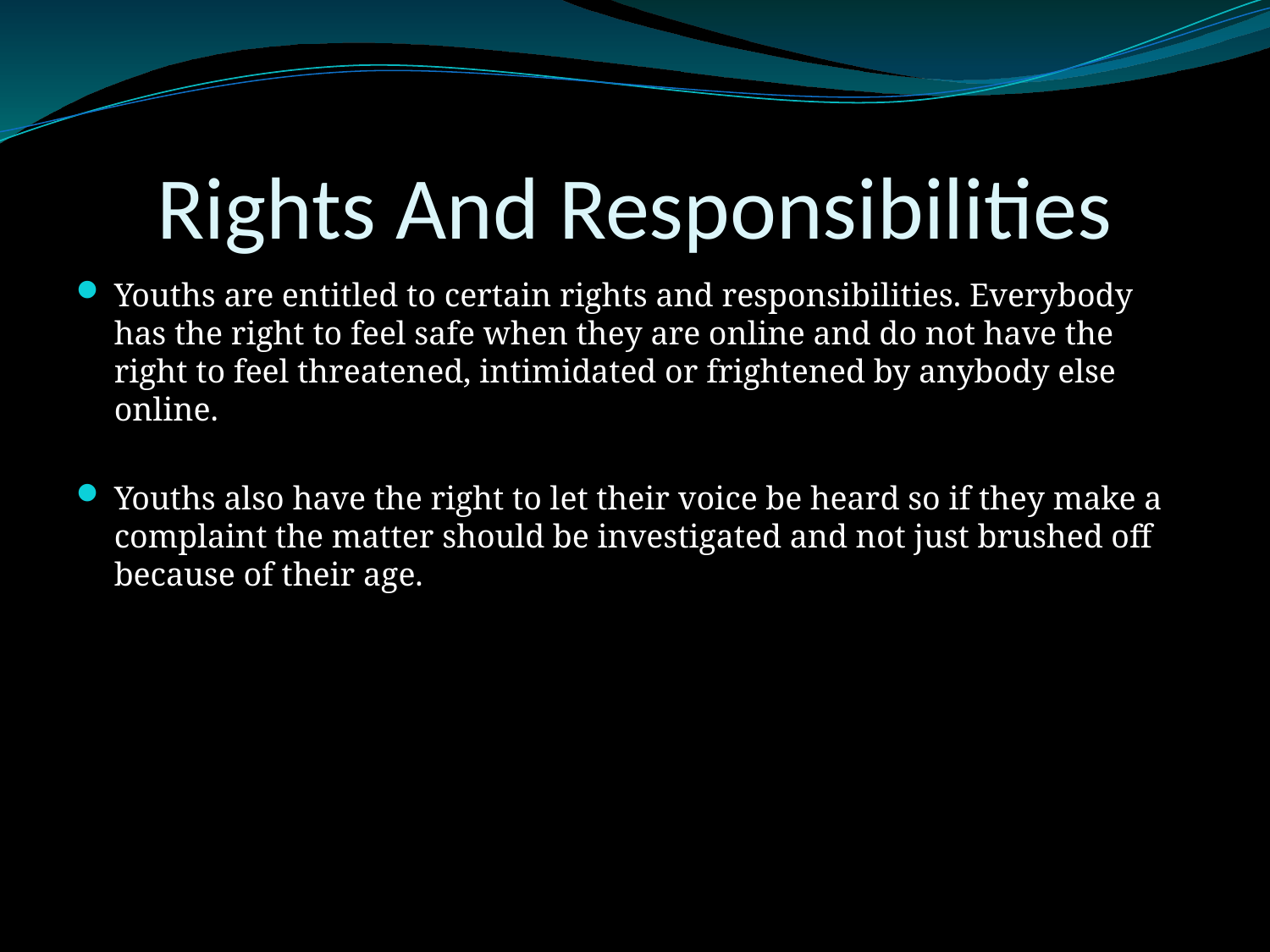

# Rights And Responsibilities
Youths are entitled to certain rights and responsibilities. Everybody has the right to feel safe when they are online and do not have the right to feel threatened, intimidated or frightened by anybody else online.

Youths also have the right to let their voice be heard so if they make a complaint the matter should be investigated and not just brushed off because of their age.